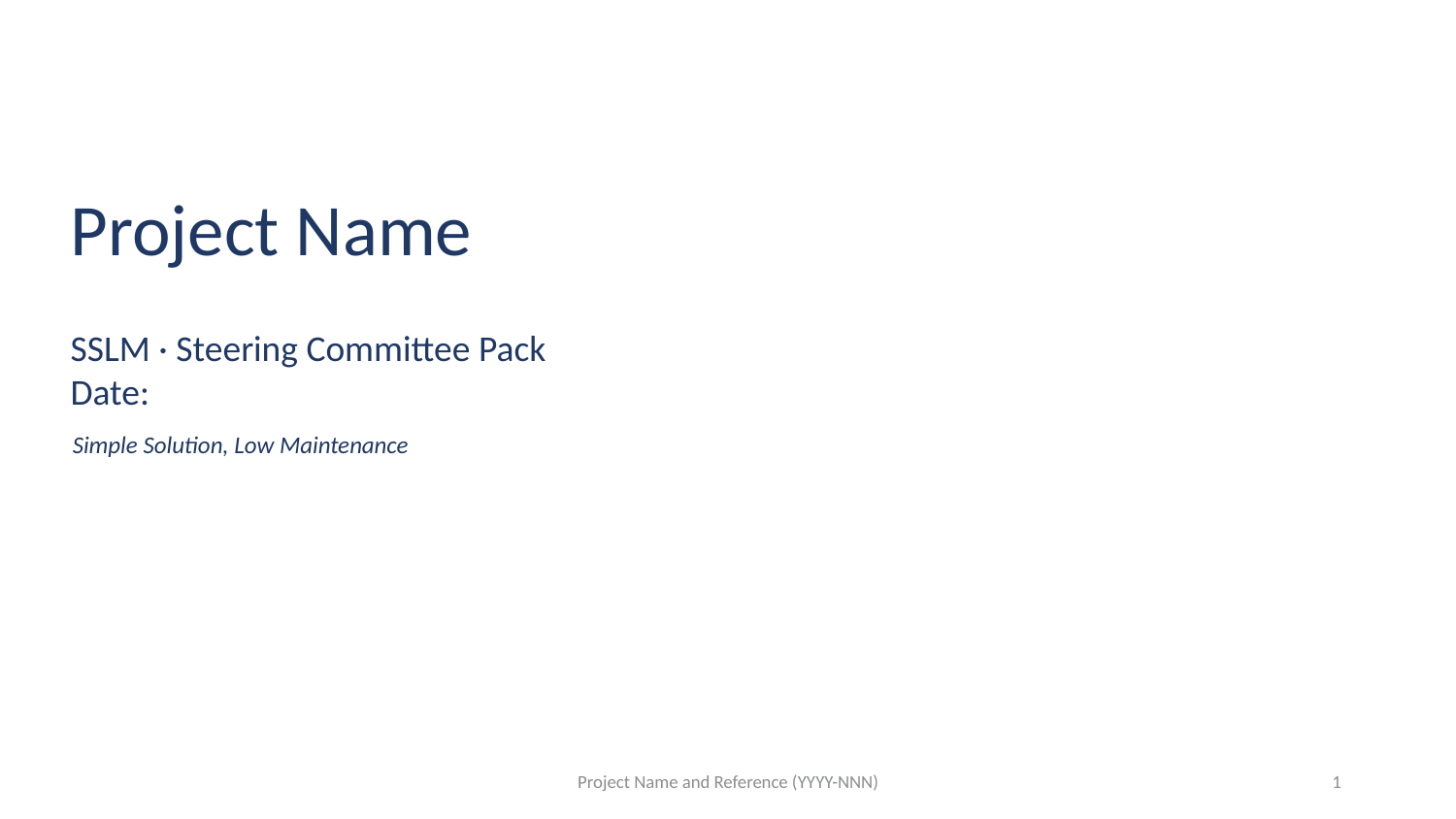

Project Name
SSLM · Steering Committee Pack
Date:
Simple Solution, Low Maintenance
Project Name and Reference (YYYY-NNN)
1